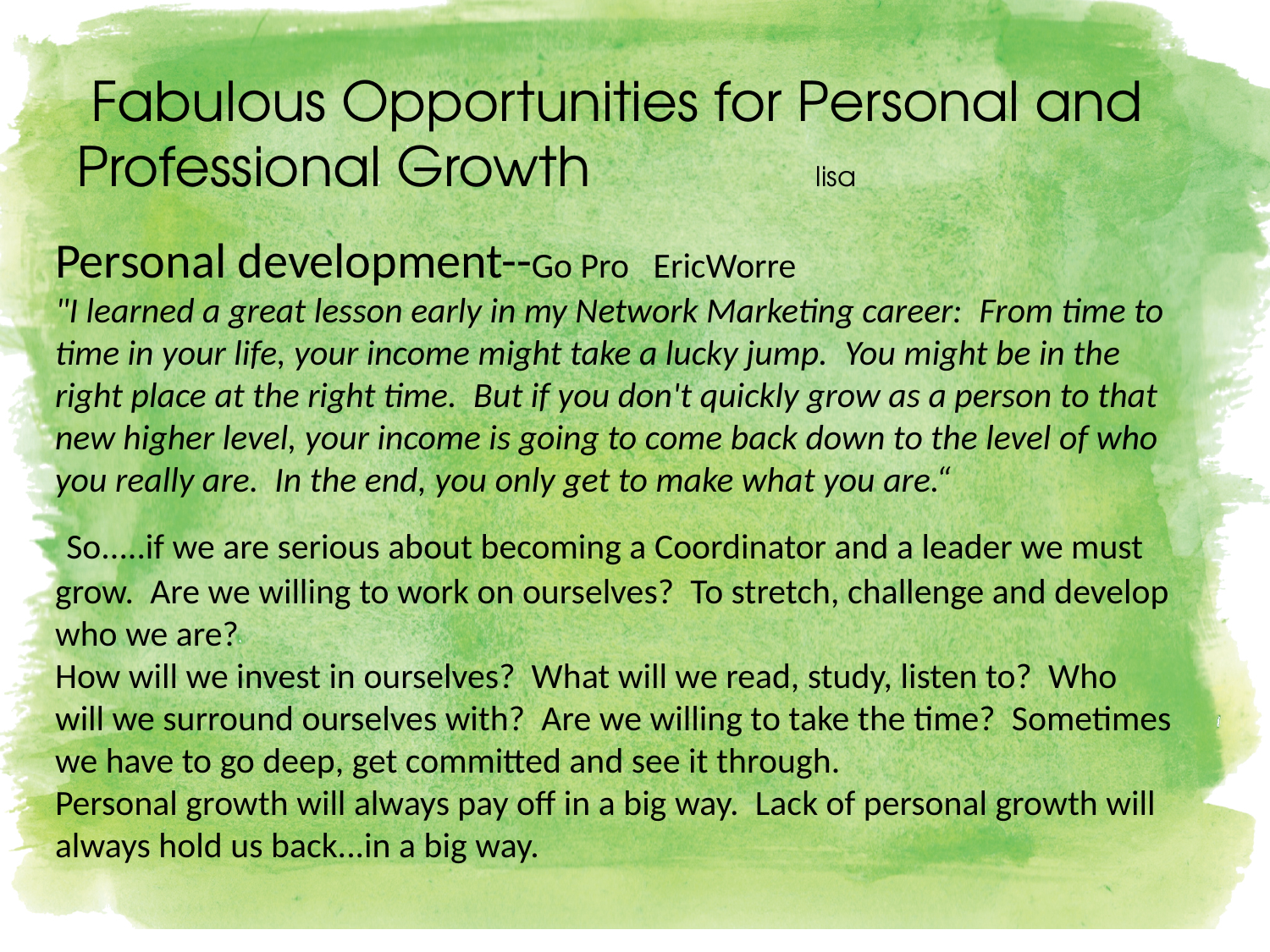

# Fabulous Opportunities for Personal and Professional Growth               lisa
Personal development--Go Pro   EricWorre 
"I learned a great lesson early in my Network Marketing career:  From time to time in your life, your income might take a lucky jump.  You might be in the right place at the right time.  But if you don't quickly grow as a person to that new higher level, your income is going to come back down to the level of who you really are.  In the end, you only get to make what you are.“
 So.....if we are serious about becoming a Coordinator and a leader we must grow.  Are we willing to work on ourselves?  To stretch, challenge and develop who we are?
How will we invest in ourselves?  What will we read, study, listen to?  Who will we surround ourselves with?  Are we willing to take the time?  Sometimes we have to go deep, get committed and see it through.
Personal growth will always pay off in a big way.  Lack of personal growth will always hold us back...in a big way.